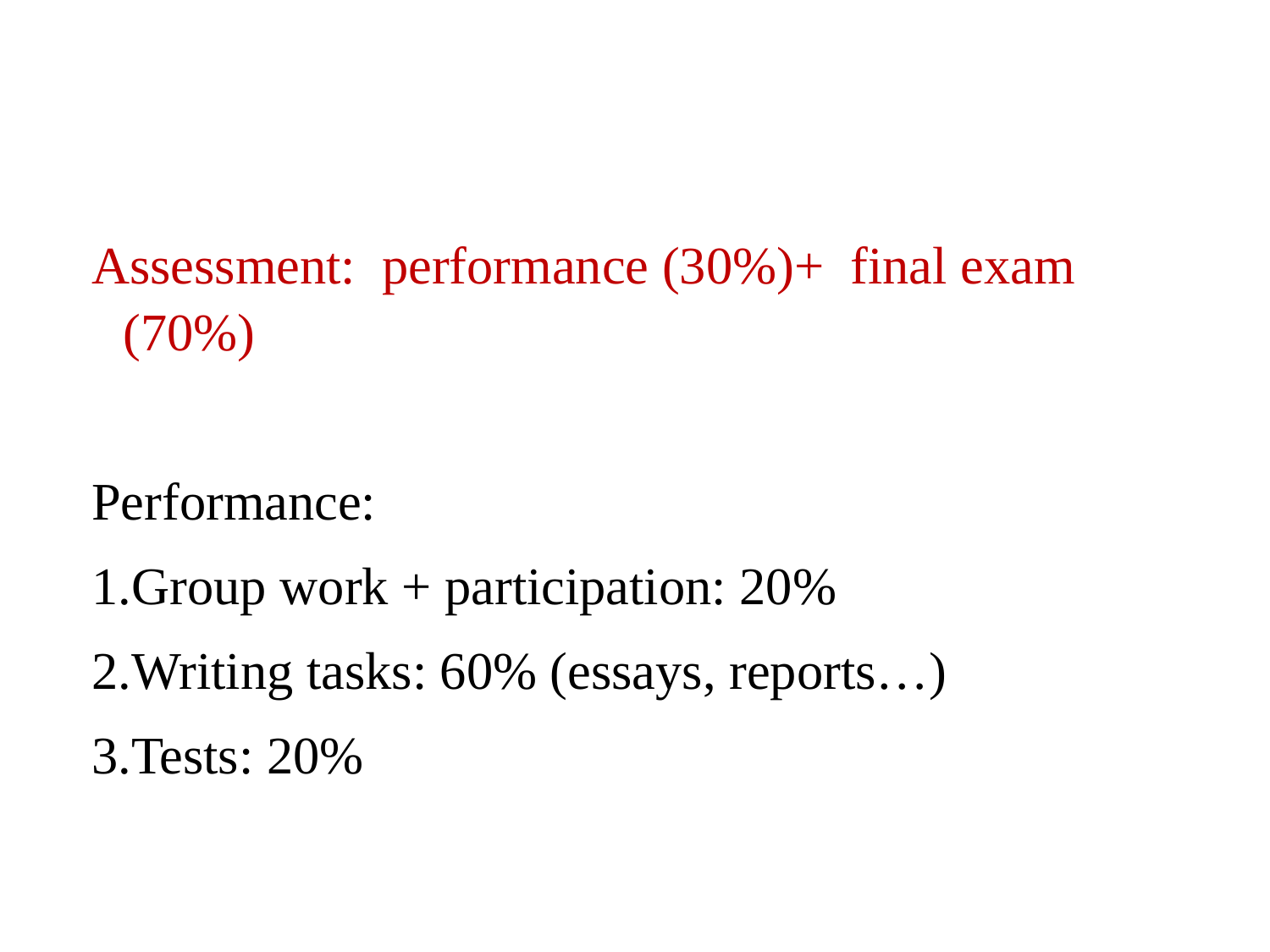

Assessment:  performance (30%)+  final exam (70%)

Performance:
Group work + participation: 20%
Writing tasks: 60% (essays, reports…)
Tests: 20%